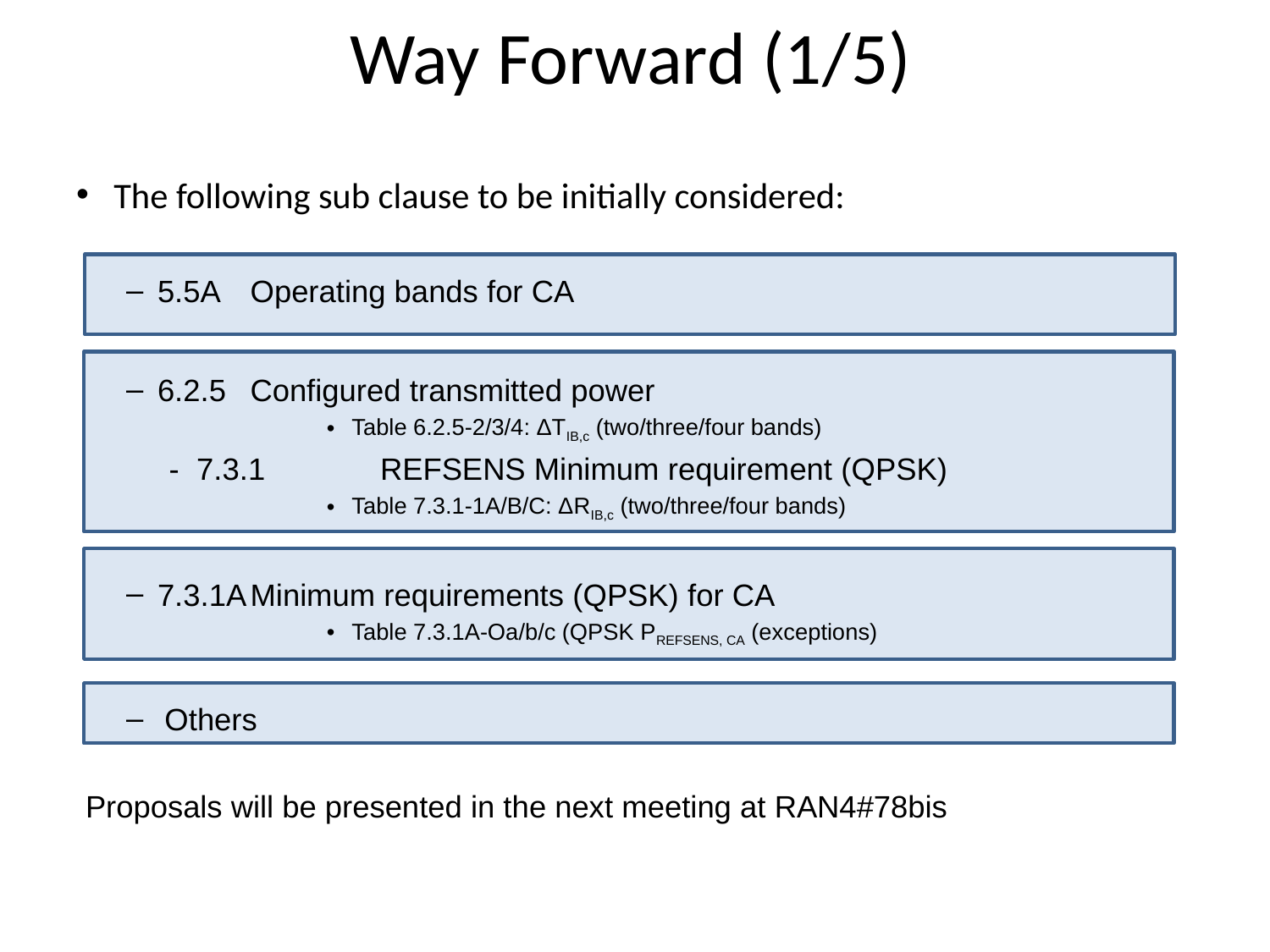

# Way Forward (1/5)
The following sub clause to be initially considered:

5.5A	Operating bands for CA

6.2.5  	Configured transmitted power
Table 6.2.5-2/3/4: ΔTIB,c (two/three/four bands)
	-  7.3.1	   REFSENS Minimum requirement (QPSK)
Table 7.3.1-1A/B/C: ΔRIB,c (two/three/four bands)

7.3.1A	Minimum requirements (QPSK) for CA
Table 7.3.1A-Oa/b/c (QPSK PREFSENS, CA (exceptions)

Others

Proposals will be presented in the next meeting at RAN4#78bis